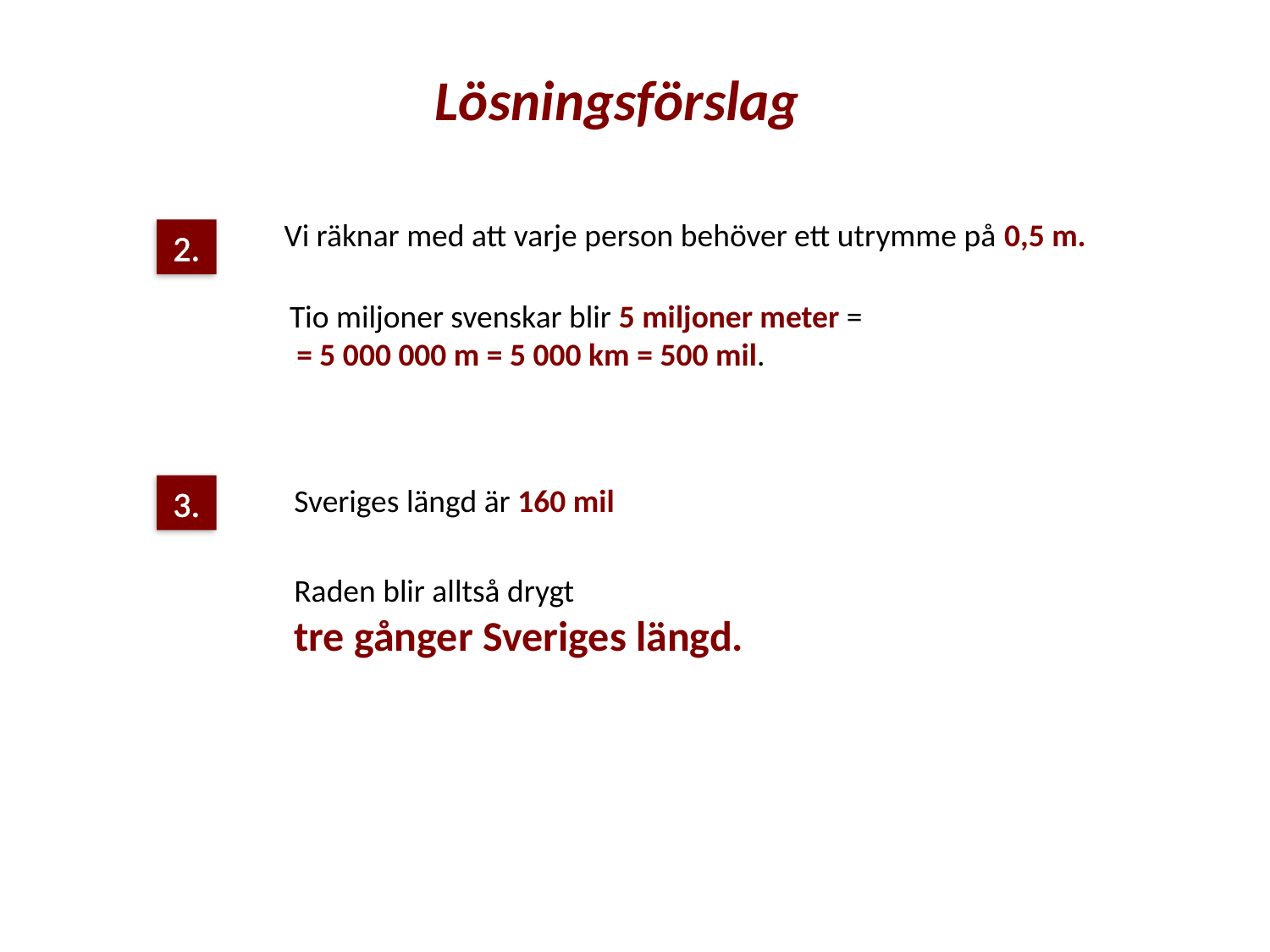

Lösningsförslag
Vi räknar med att varje person behöver ett utrymme på 0,5 m.
2.
Tio miljoner svenskar blir 5 miljoner meter =
 = 5 000 000 m = 5 000 km = 500 mil.
Sveriges längd är 160 mil

3.
Raden blir alltså drygt
tre gånger Sveriges längd.